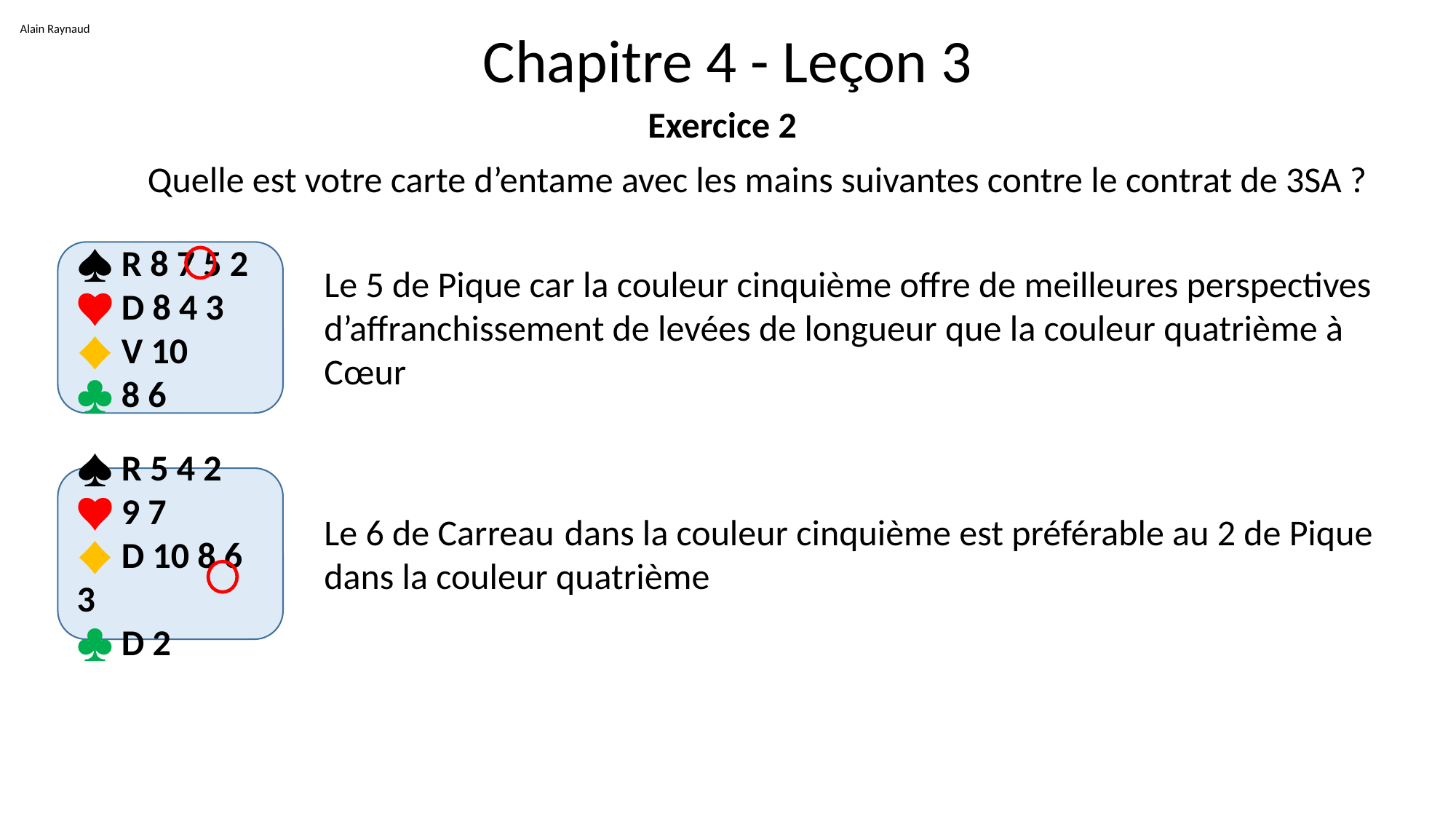

Alain Raynaud
# Chapitre 4 - Leçon 3
Exercice 2
	Quelle est votre carte d’entame avec les mains suivantes contre le contrat de 3SA ?

♠ R 8 7 5 2
♥ D 8 4 3
♦ V 10
♣ 8 6

Le 5 de Pique car la couleur cinquième offre de meilleures perspectives d’affranchissement de levées de longueur que la couleur quatrième à Cœur
♠ R 5 4 2
♥ 9 7
♦ D 10 8 6 3
♣ D 2
Le 6 de Carreau dans la couleur cinquième est préférable au 2 de Pique dans la couleur quatrième